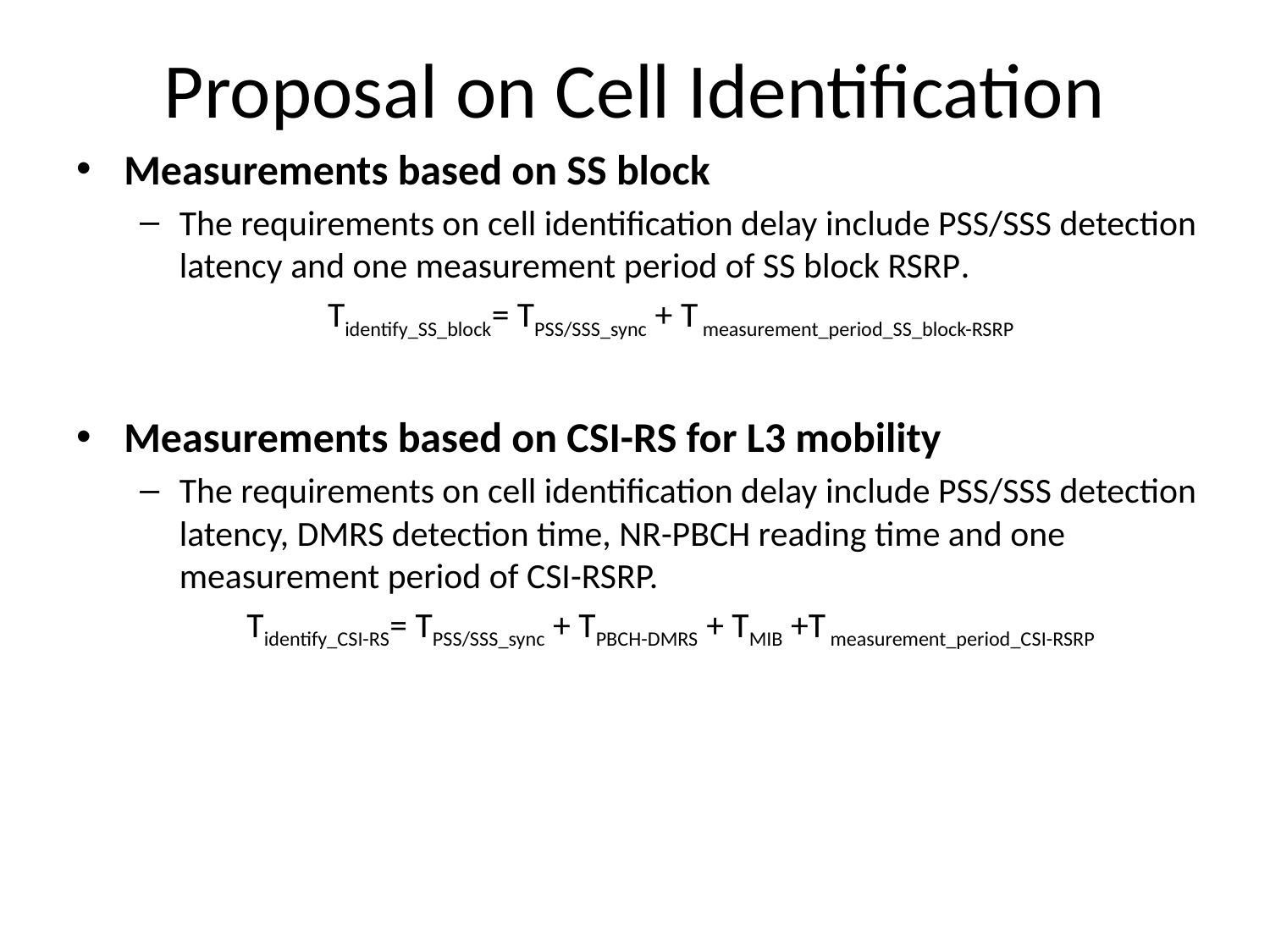

# Proposal on Cell Identification
Measurements based on SS block
The requirements on cell identification delay include PSS/SSS detection latency and one measurement period of SS block RSRP.
Tidentify_SS_block= TPSS/SSS_sync + T measurement_period_SS_block-RSRP

Measurements based on CSI-RS for L3 mobility
The requirements on cell identification delay include PSS/SSS detection latency, DMRS detection time, NR-PBCH reading time and one measurement period of CSI-RSRP.
Tidentify_CSI-RS= TPSS/SSS_sync + TPBCH-DMRS + TMIB +T measurement_period_CSI-RSRP